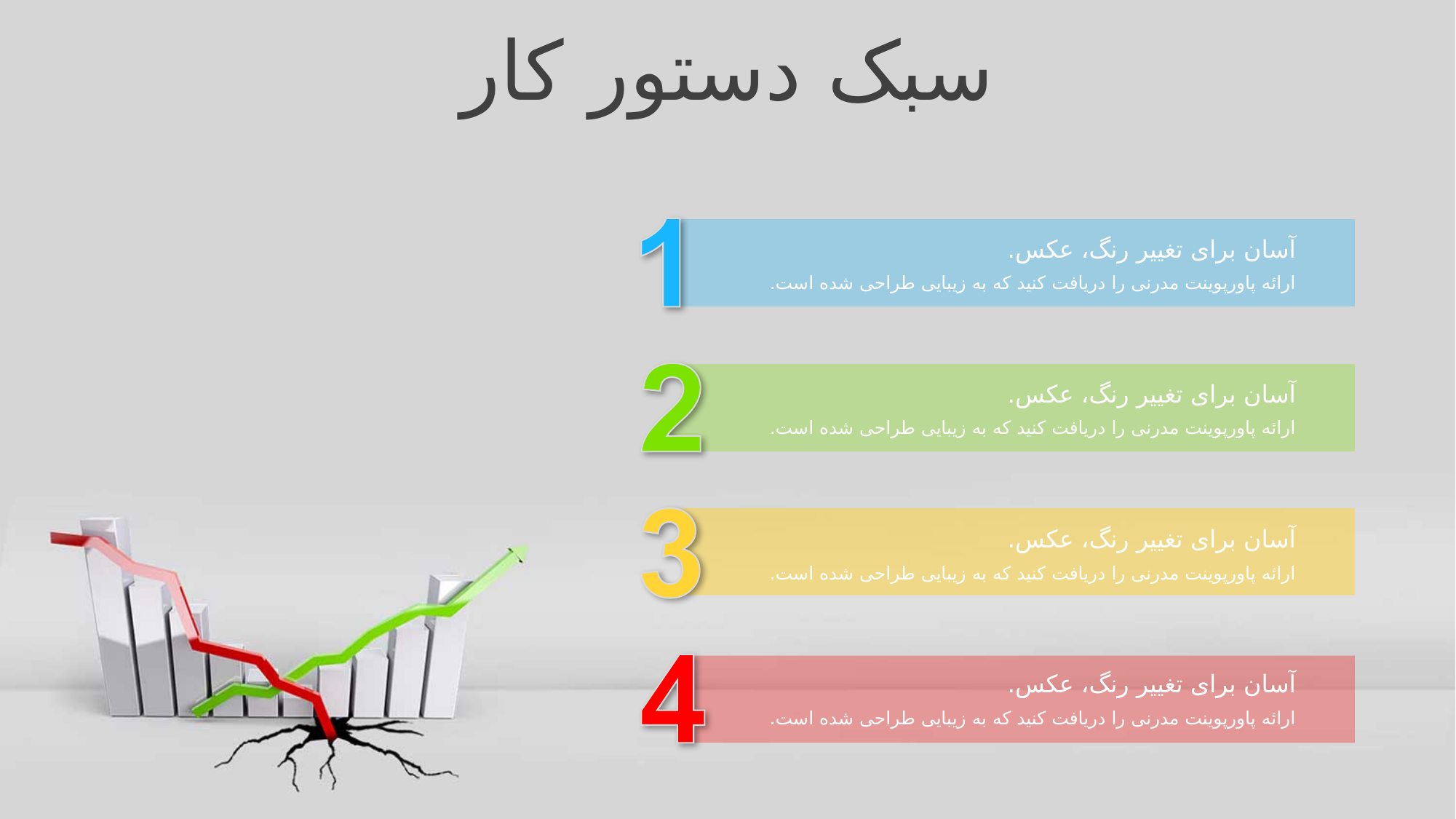

سبک دستور کار

آسان برای تغییر رنگ، عکس.
ارائه پاورپوینت مدرنی را دریافت کنید که به زیبایی طراحی شده است.

آسان برای تغییر رنگ، عکس.
ارائه پاورپوینت مدرنی را دریافت کنید که به زیبایی طراحی شده است.

آسان برای تغییر رنگ، عکس.
ارائه پاورپوینت مدرنی را دریافت کنید که به زیبایی طراحی شده است.

آسان برای تغییر رنگ، عکس.
ارائه پاورپوینت مدرنی را دریافت کنید که به زیبایی طراحی شده است.